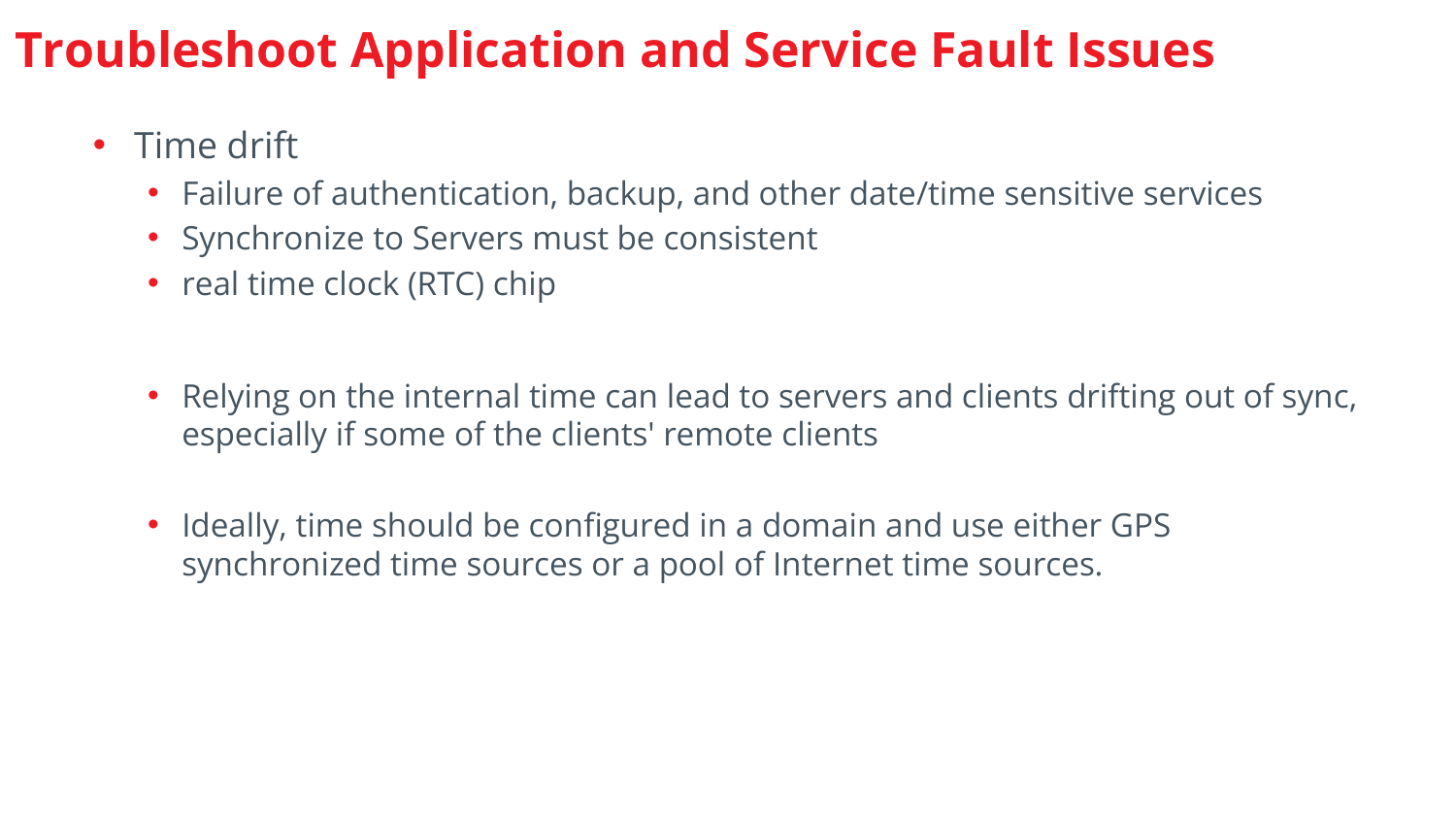

# Troubleshoot Application and Service Fault Issues
Time drift
Failure of authentication, backup, and other date/time sensitive services
Synchronize to Servers must be consistent
real time clock (RTC) chip

Relying on the internal time can lead to servers and clients drifting out of sync, especially if some of the clients' remote clients

Ideally, time should be configured in a domain and use either GPS synchronized time sources or a pool of Internet time sources.